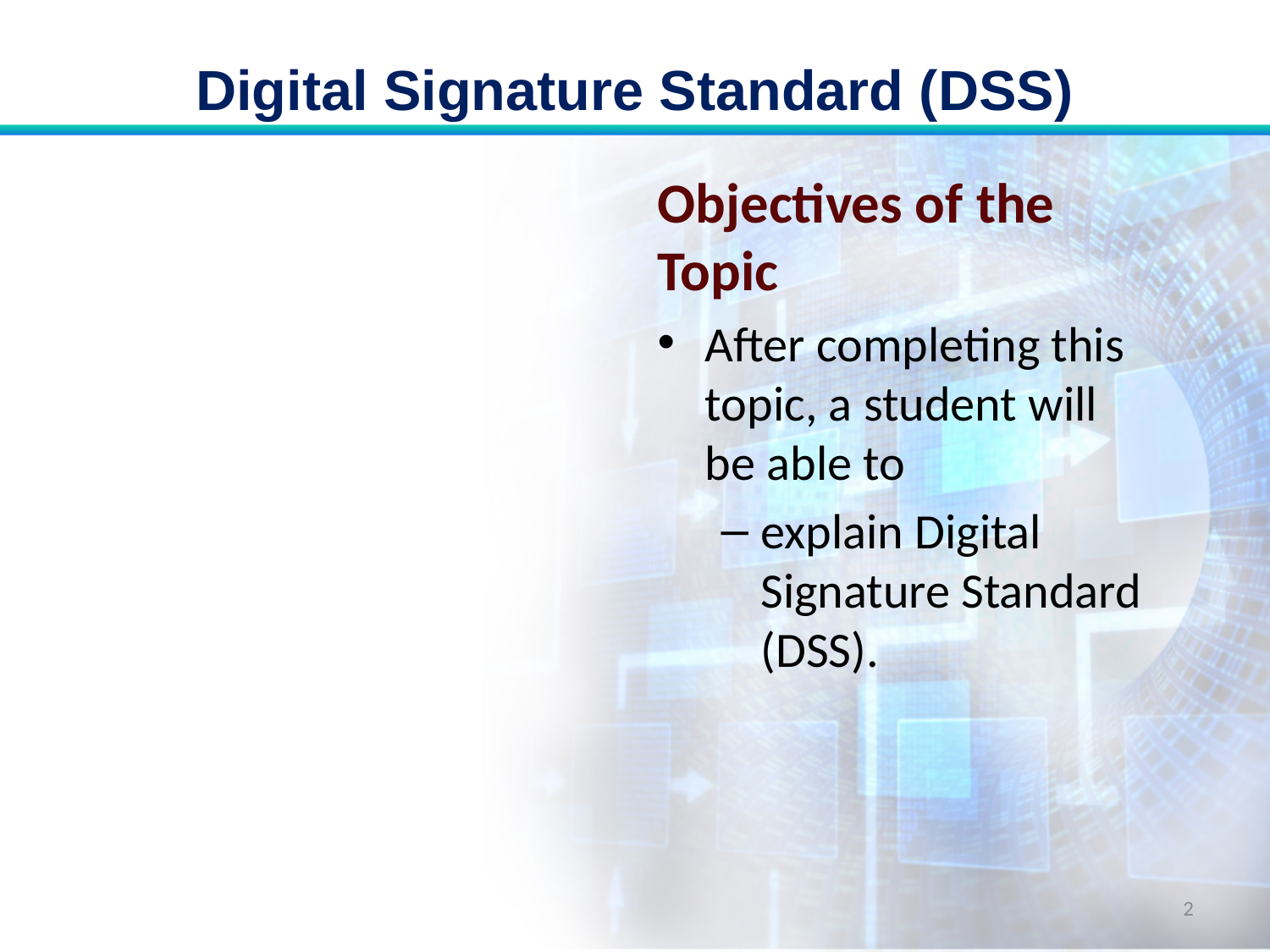

# Digital Signature Standard (DSS)
Objectives of the Topic
After completing this topic, a student will be able to
explain Digital Signature Standard (DSS).
2